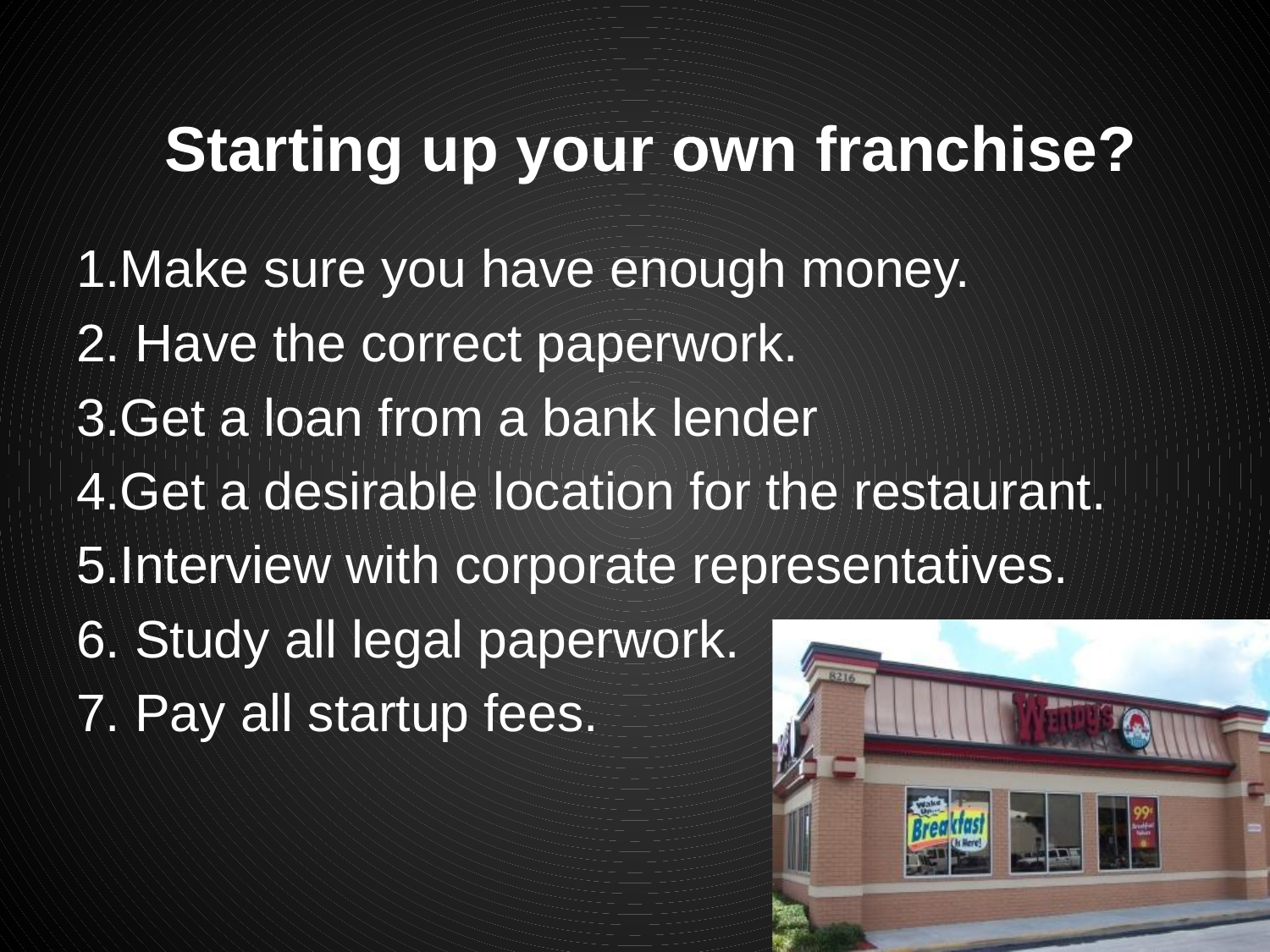

# Starting up your own franchise?
1.Make sure you have enough money.
2. Have the correct paperwork.
3.Get a loan from a bank lender
4.Get a desirable location for the restaurant.
5.Interview with corporate representatives.
6. Study all legal paperwork.
7. Pay all startup fees.